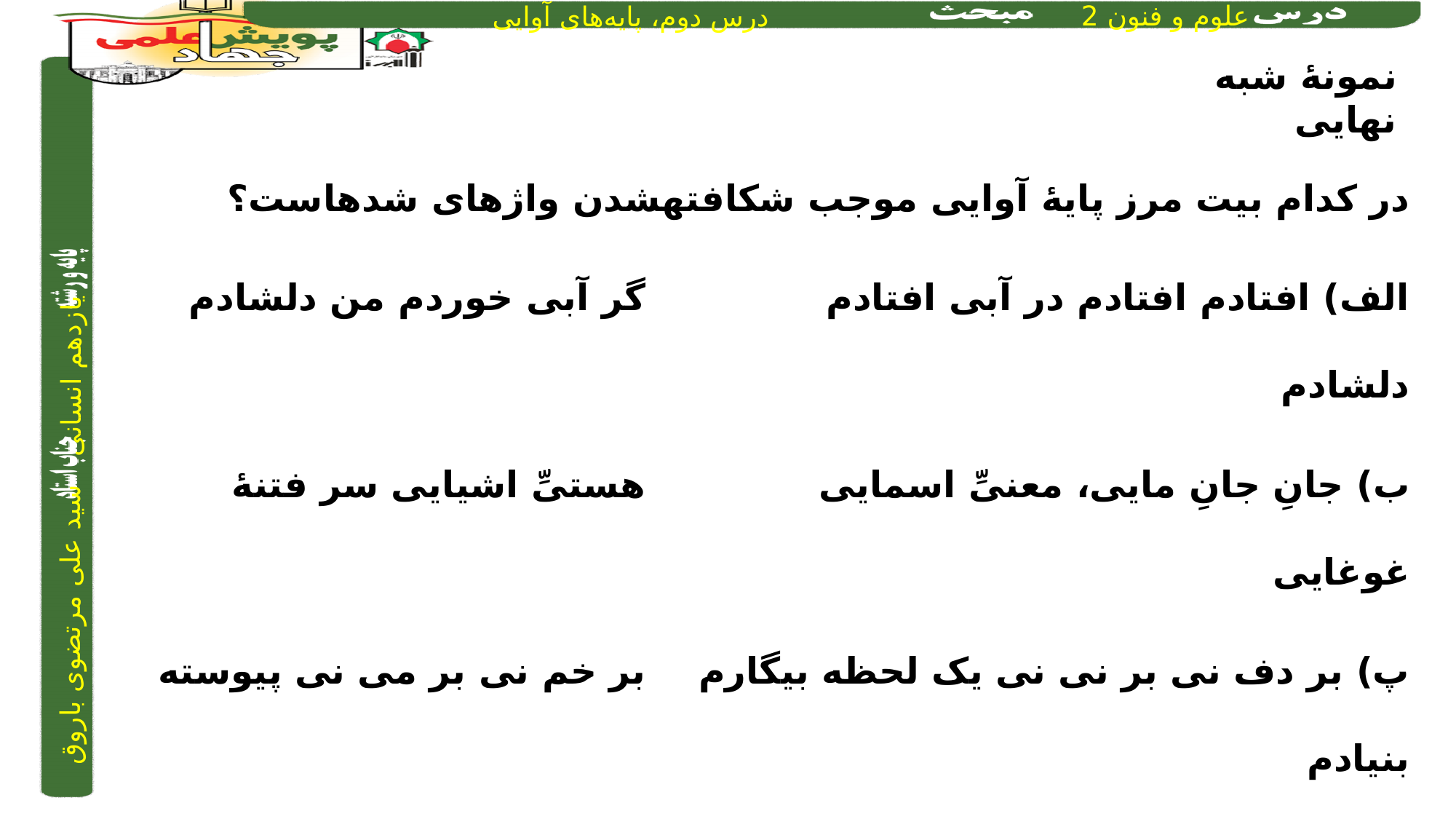

نمونۀ شبه نهایی
در کدام بیت مرز پایۀ آوایی موجب شکافته­شدن واژه­ای شده­است؟
الف) افتادم افتادم در آبی افتادم			گر آبی خوردم من دلشادم دلشادم
ب) جانِ جانِ مایی، معنیِّ اسمایی			هستیِّ اشیایی سر فتنۀ غوغایی
پ) بر دف نی بر نی نی یک لحظه بیگارم		بر خم نی بر می نی پیوسته بنیادم
ت) از چرخی از اوجی بر بحری بر موجی		خوش تختی خوش تختی بنهادم بنهادم
پاسخ: